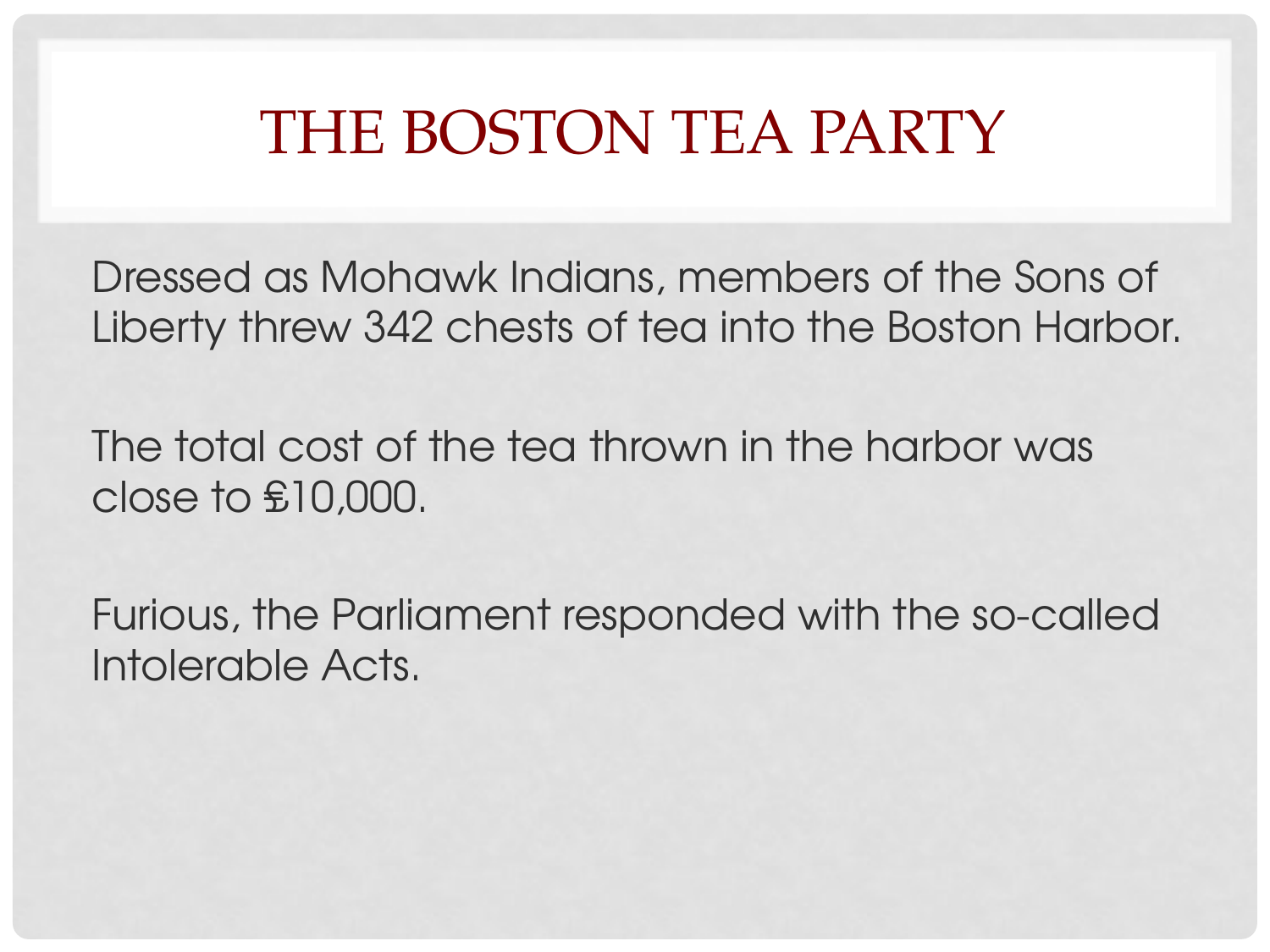

# The Boston Tea Party
Dressed as Mohawk Indians, members of the Sons of Liberty threw 342 chests of tea into the Boston Harbor.

The total cost of the tea thrown in the harbor was close to ₤10,000.

Furious, the Parliament responded with the so-called Intolerable Acts.